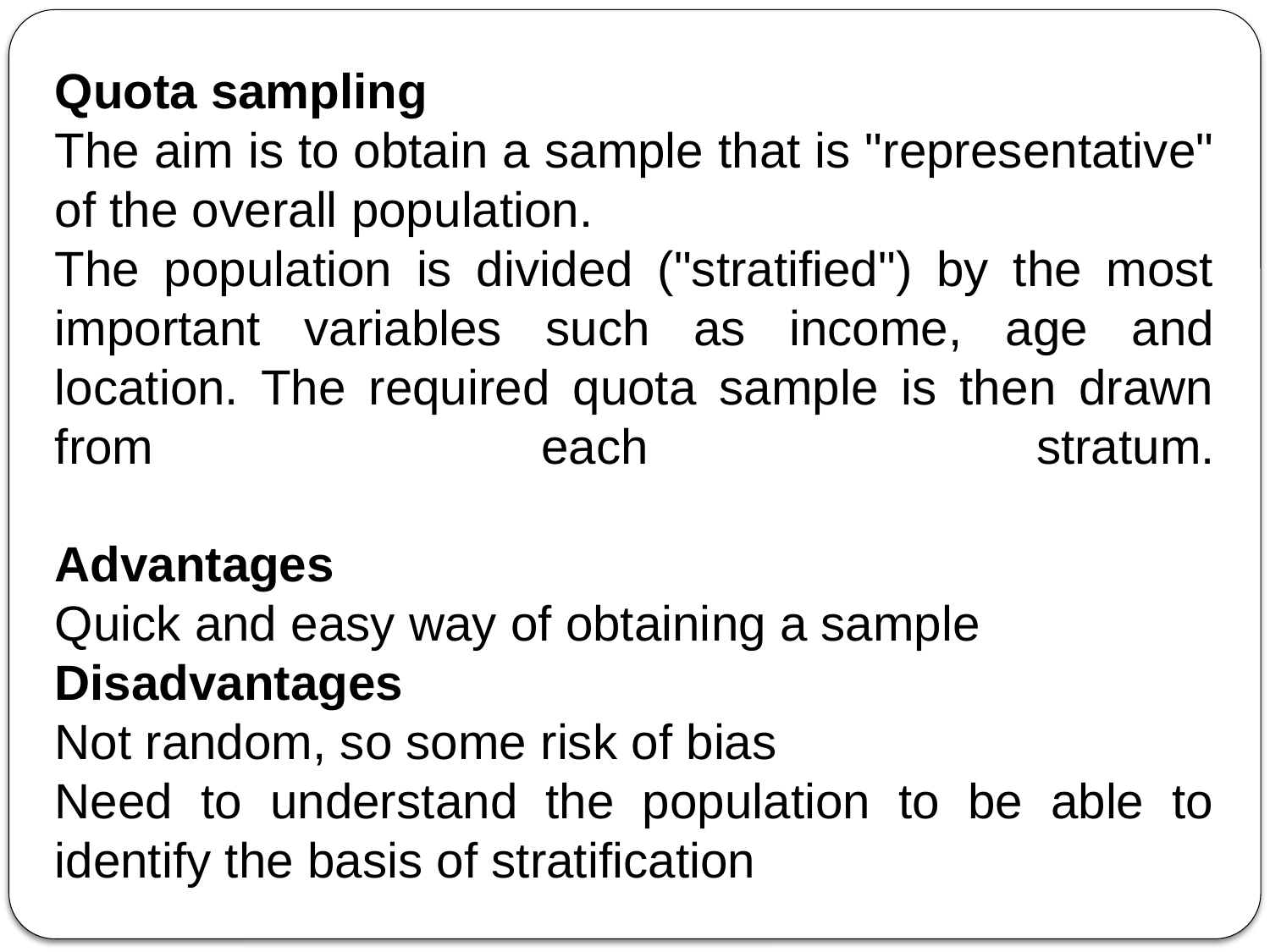

Quota sampling
The aim is to obtain a sample that is "representative" of the overall population.
The population is divided ("stratified") by the most important variables such as income, age and location. The required quota sample is then drawn from each stratum.
Advantages
Quick and easy way of obtaining a sample
Disadvantages
Not random, so some risk of bias
Need to understand the population to be able to identify the basis of stratification